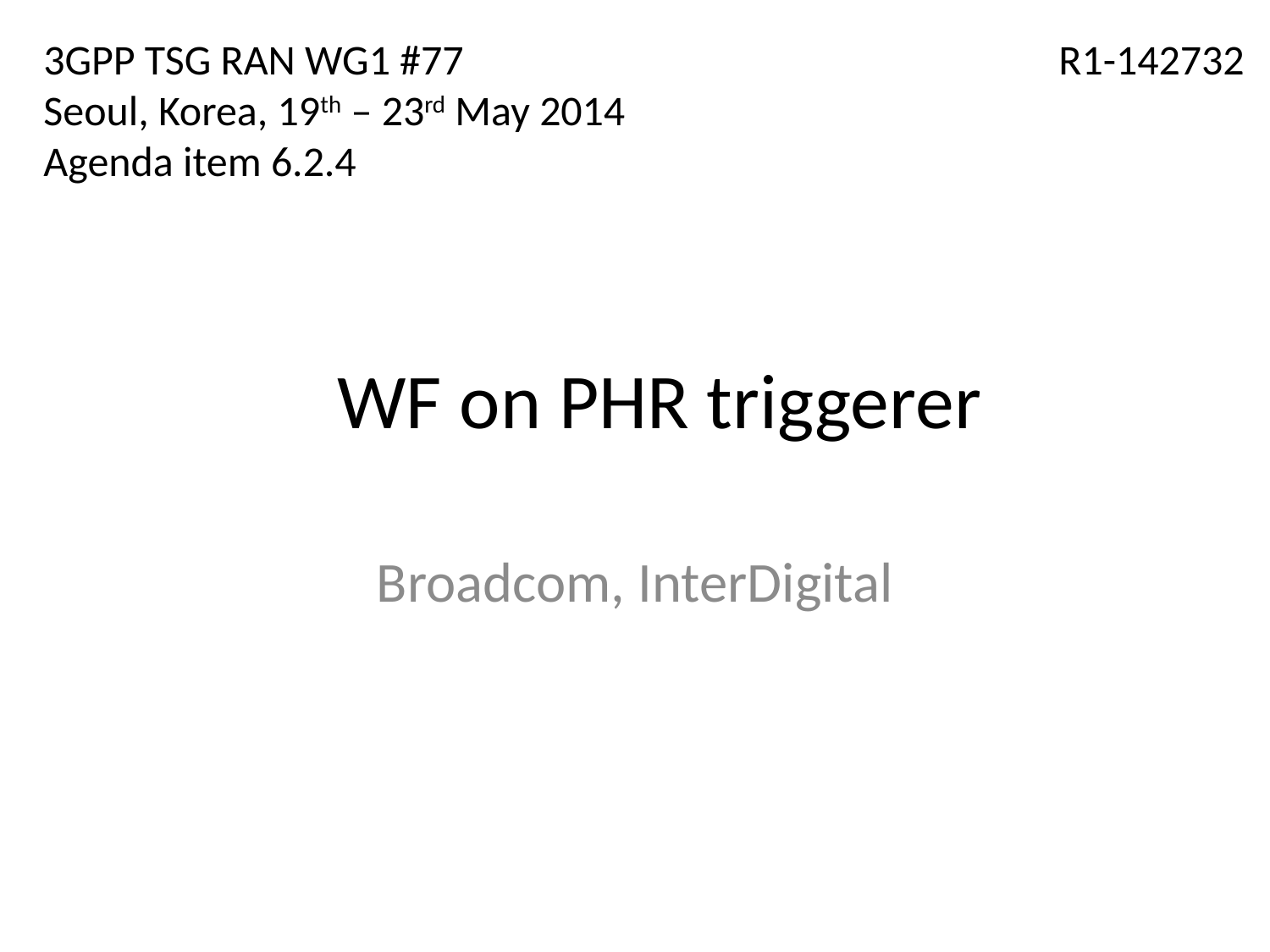

3GPP TSG RAN WG1 #77
Seoul, Korea, 19th – 23rd May 2014
Agenda item 6.2.4
R1-142732
# WF on PHR triggerer
Broadcom, InterDigital